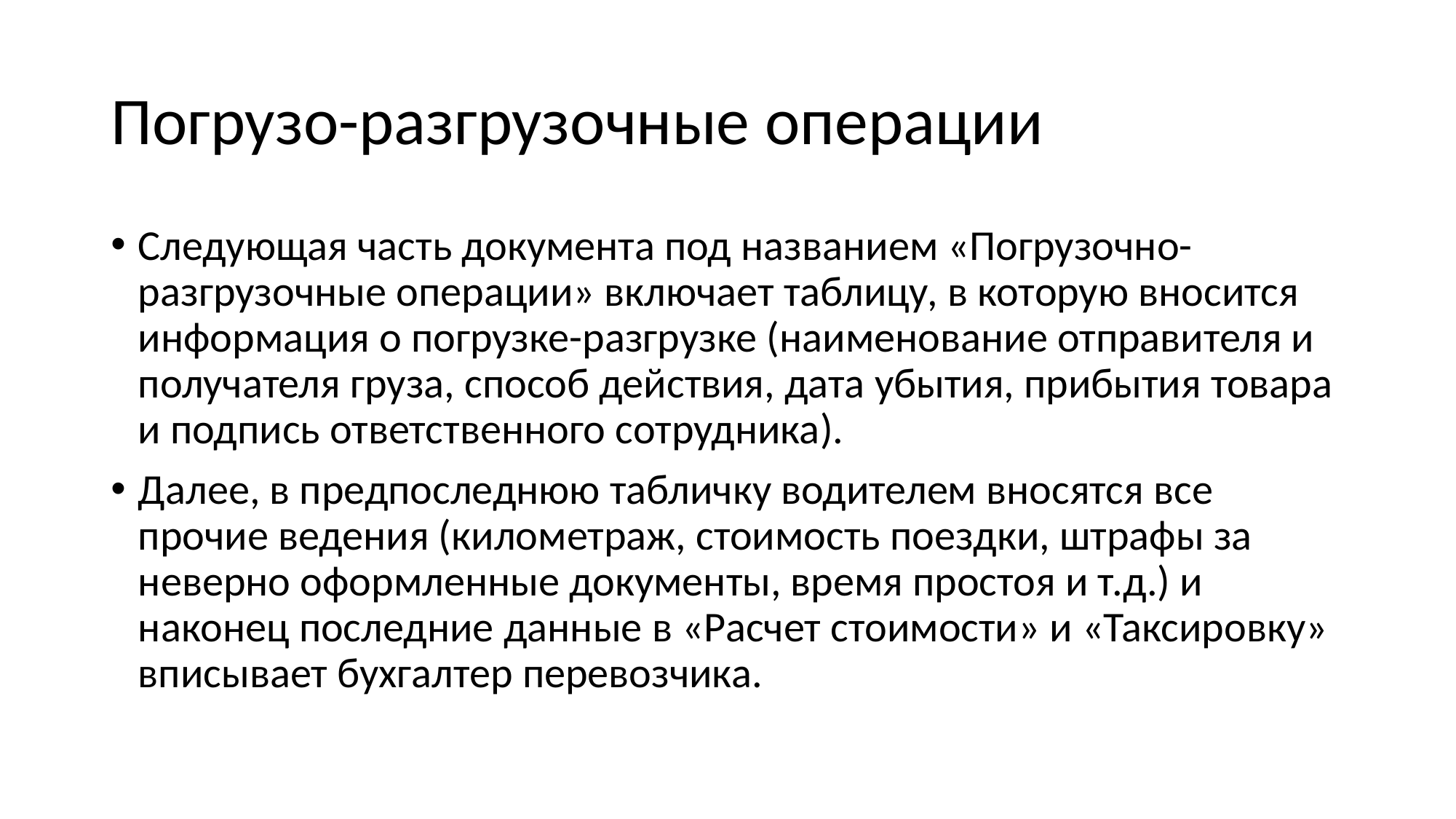

# Погрузо-разгрузочные операции
Следующая часть документа под названием «Погрузочно-разгрузочные операции» включает таблицу, в которую вносится информация о погрузке-разгрузке (наименование отправителя и получателя груза, способ действия, дата убытия, прибытия товара и подпись ответственного сотрудника).
Далее, в предпоследнюю табличку водителем вносятся все прочие ведения (километраж, стоимость поездки, штрафы за неверно оформленные документы, время простоя и т.д.) и наконец последние данные в «Расчет стоимости» и «Таксировку» вписывает бухгалтер перевозчика.